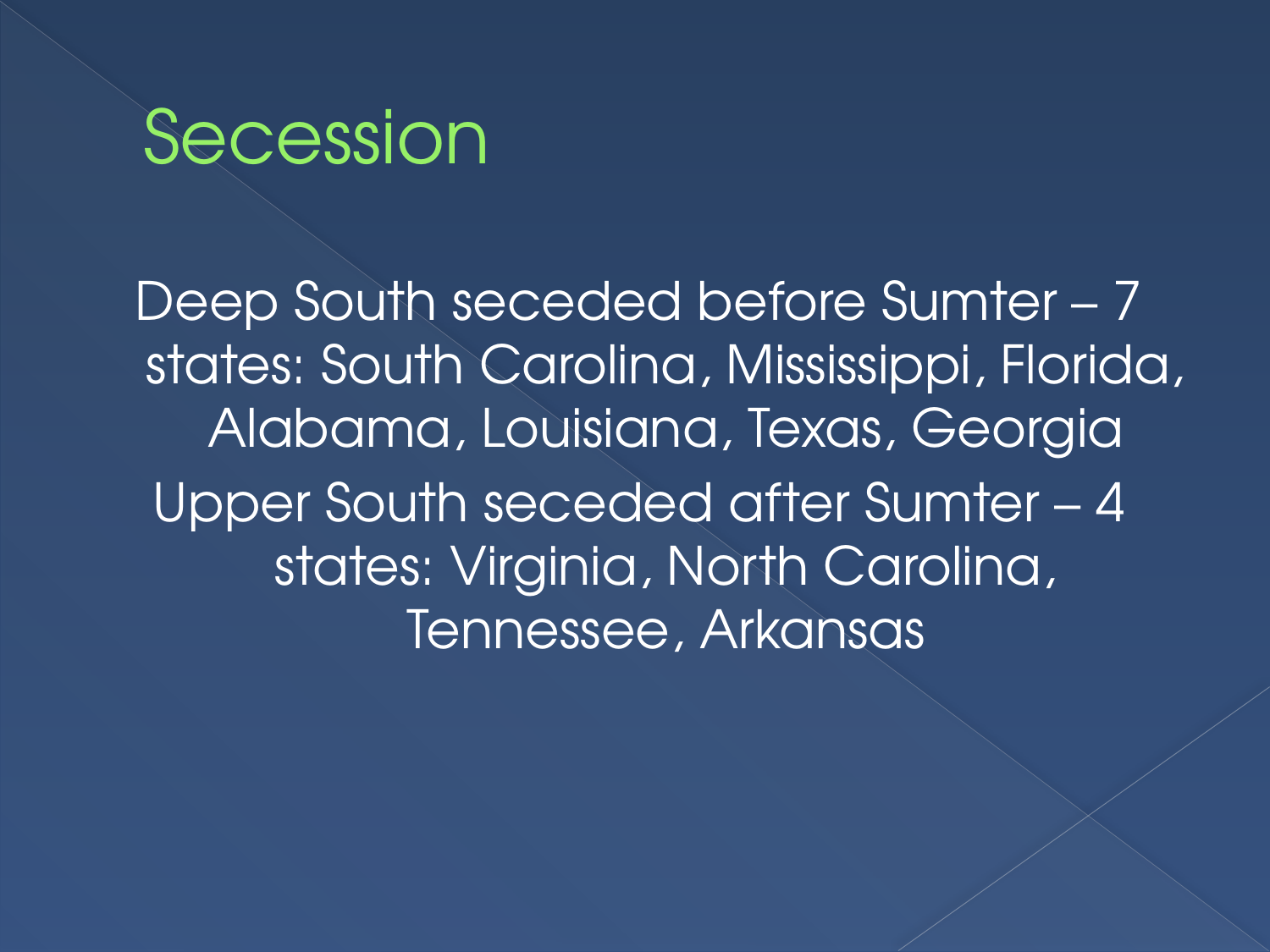

# Secession
Deep South seceded before Sumter – 7 states: South Carolina, Mississippi, Florida, Alabama, Louisiana, Texas, Georgia
Upper South seceded after Sumter – 4 states: Virginia, North Carolina, Tennessee, Arkansas